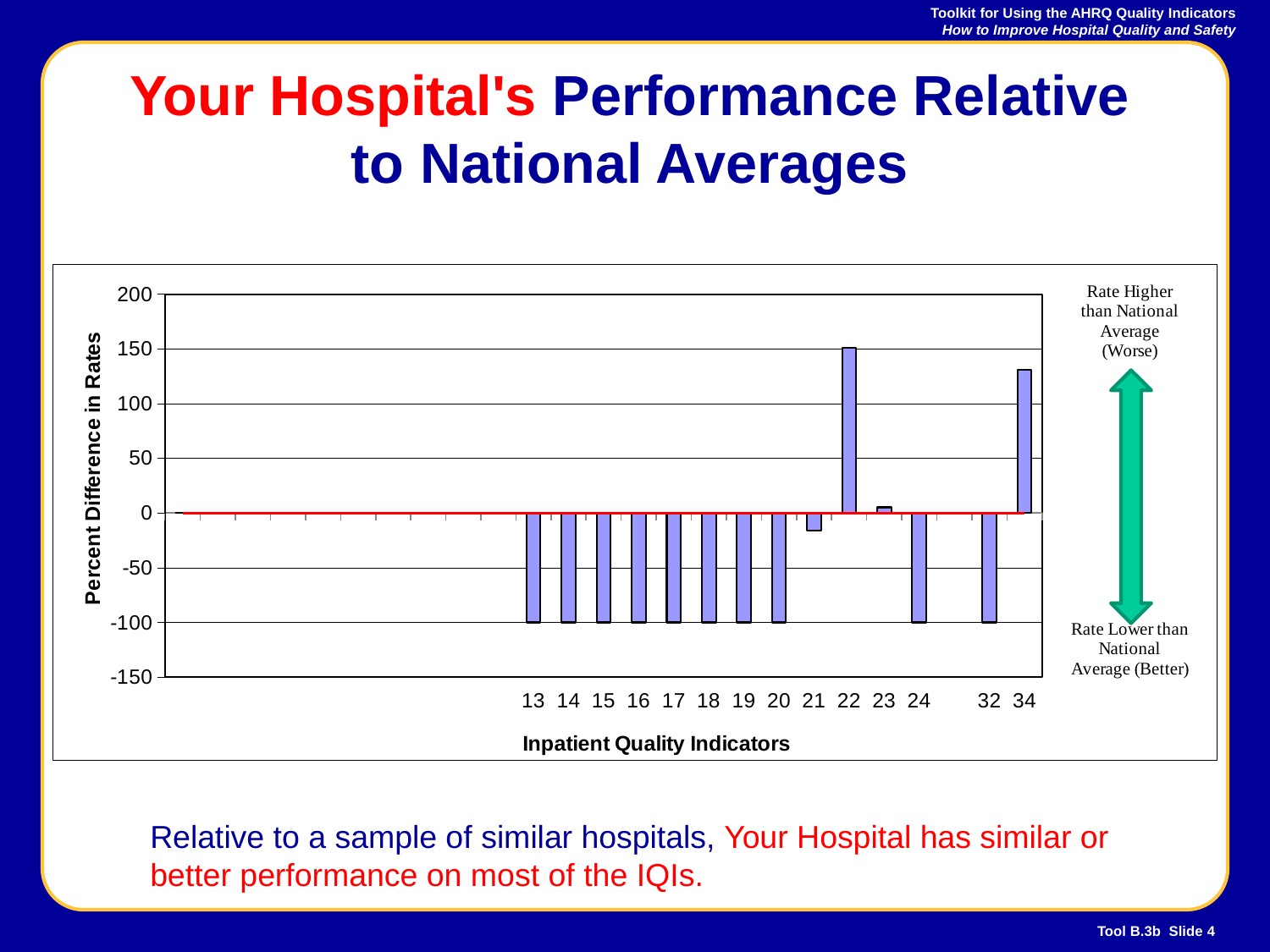

Your Hospital's Performance Relative to National Averages

### Chart

| Category | Benchmark |  |
|---|---|---|
|  | 0.0 | 0.0 |
|  | 0.0 | 0.0 |
|  | 0.0 | 0.0 |
|  | 0.0 | 0.0 |
|  | 0.0 | 0.0 |
|  | 0.0 | 0.0 |
|  | 0.0 | 0.0 |
|  | 0.0 | 0.0 |
|  | 0.0 | 0.0 |
|  | 0.0 | 0.0 |
| 13 | 0.0 | -100.0 |
| 14 | 0.0 | -100.0 |
| 15 | 0.0 | -100.0 |
| 16 | 0.0 | -100.0 |
| 17 | 0.0 | -100.0 |
| 18 | 0.0 | -100.0 |
| 19 | 0.0 | -100.0 |
| 20 | 0.0 | -100.0 |
| 21 | 0.0 | -15.787726855448 |
| 22 | 0.0 | 150.751770307667 |
| 23 | 0.0 | 5.13667648733628 |
| 24 | 0.0 | -100.0 |
|  | 0.0 | 0.0 |
| 32 | 0.0 | -100.0 |
| 34 | 0.0 | 131.121704817784 |
Relative to a sample of similar hospitals, Your Hospital has similar or better performance on most of the IQIs.